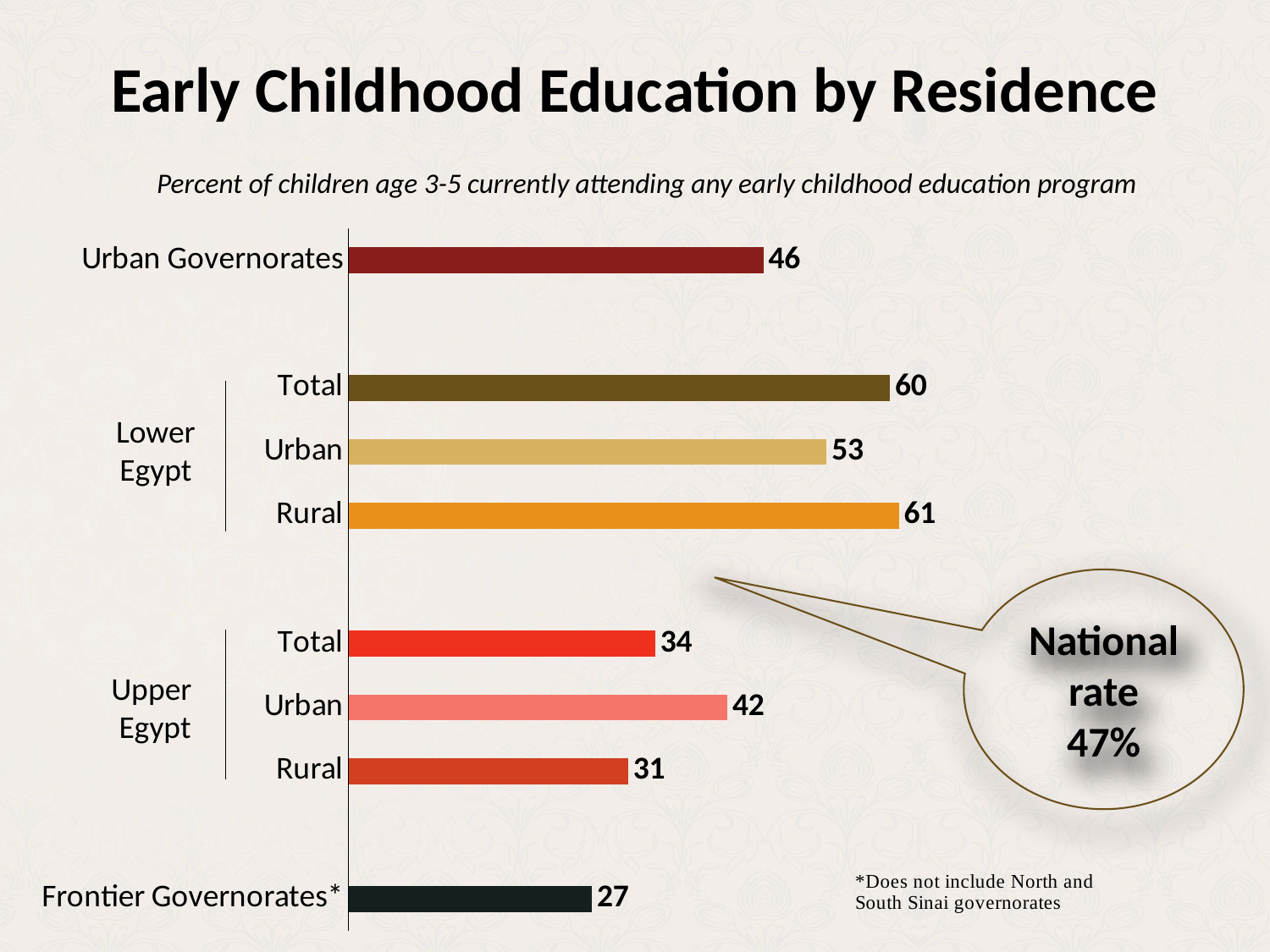

# Early Childhood Education by Residence
Percent of children age 3-5 currently attending any early childhood education program

### Chart

| Category | Females |
|---|---|
| Frontier Governorates* | 27.0 |
|  | None |
| Rural | 31.0 |
| Urban | 42.0 |
| Total | 34.0 |
|  | None |
| Rural | 61.0 |
| Urban | 53.0 |
| Total | 60.0 |
|  | None |
| Urban Governorates | 46.0 |
Lower
Egypt
National rate
47%
Upper
Egypt